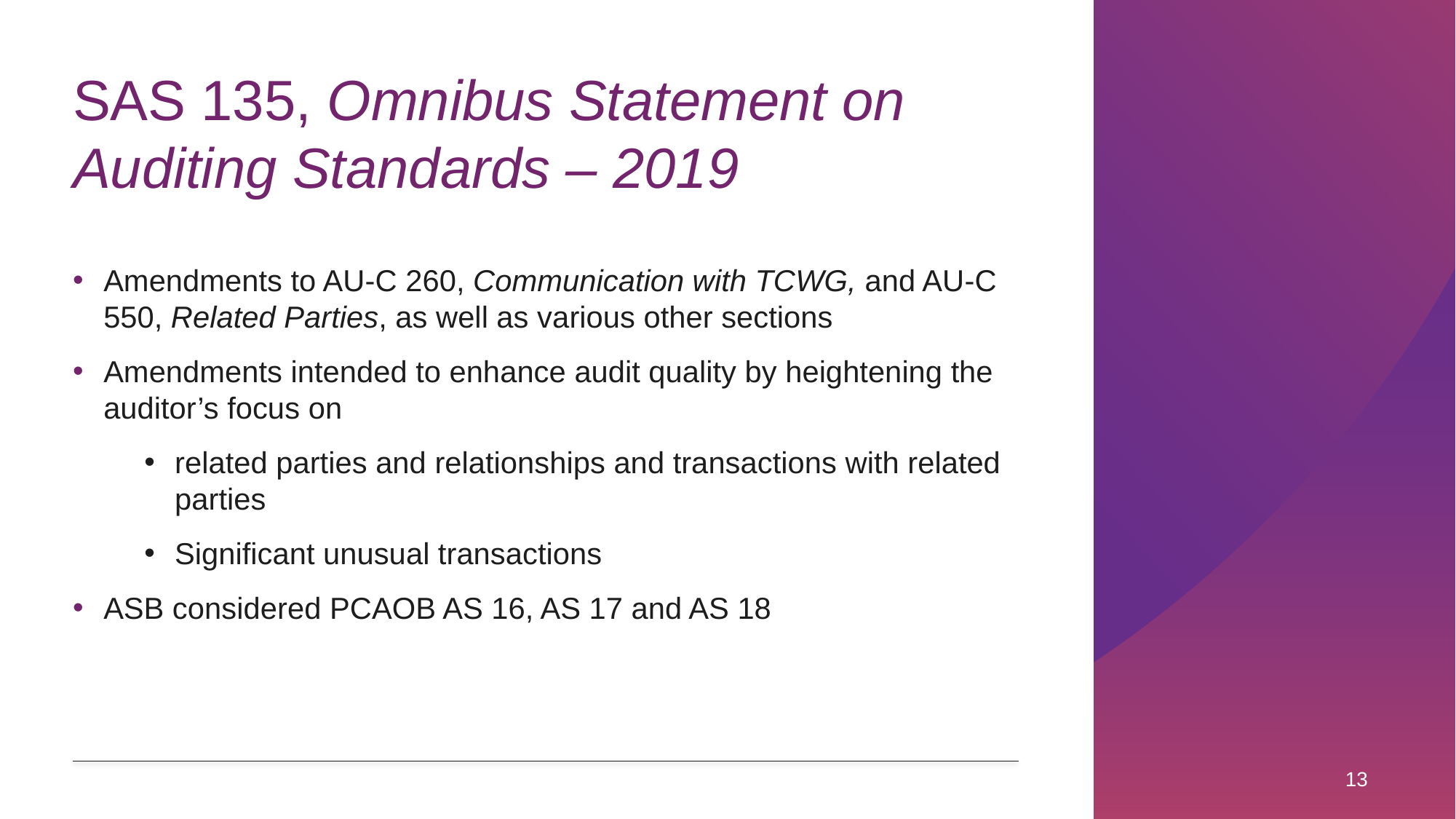

# SAS 135, Omnibus Statement on Auditing Standards – 2019
Amendments to AU-C 260, Communication with TCWG, and AU-C 550, Related Parties, as well as various other sections
Amendments intended to enhance audit quality by heightening the auditor’s focus on
related parties and relationships and transactions with related parties
Significant unusual transactions
ASB considered PCAOB AS 16, AS 17 and AS 18